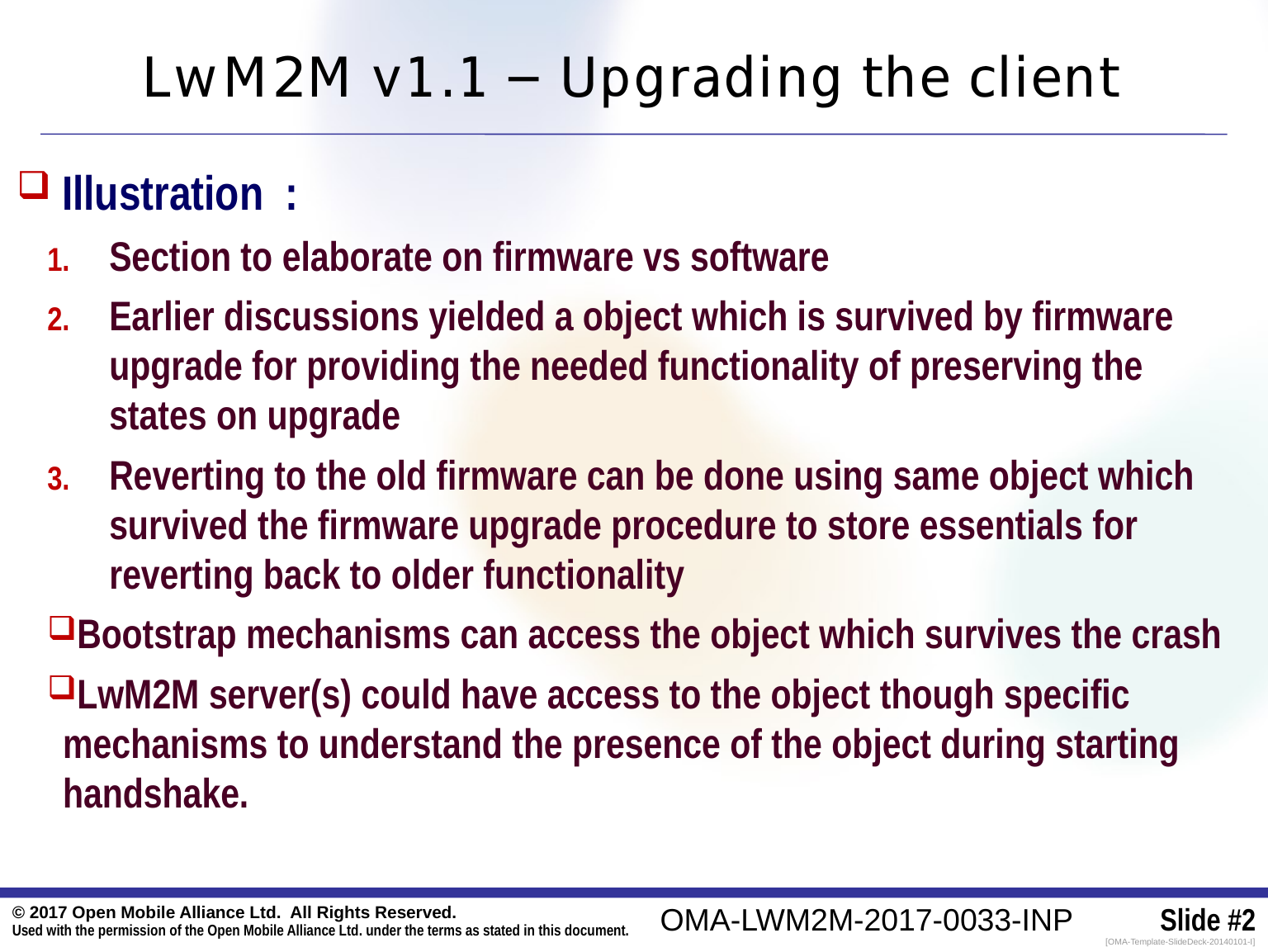

LwM2M v1.1 – Upgrading the client
 Illustration  :
Section to elaborate on firmware vs software
Earlier discussions yielded a object which is survived by firmware upgrade for providing the needed functionality of preserving the states on upgrade
Reverting to the old firmware can be done using same object which survived the firmware upgrade procedure to store essentials for reverting back to older functionality
Bootstrap mechanisms can access the object which survives the crash
LwM2M server(s) could have access to the object though specific mechanisms to understand the presence of the object during starting handshake.